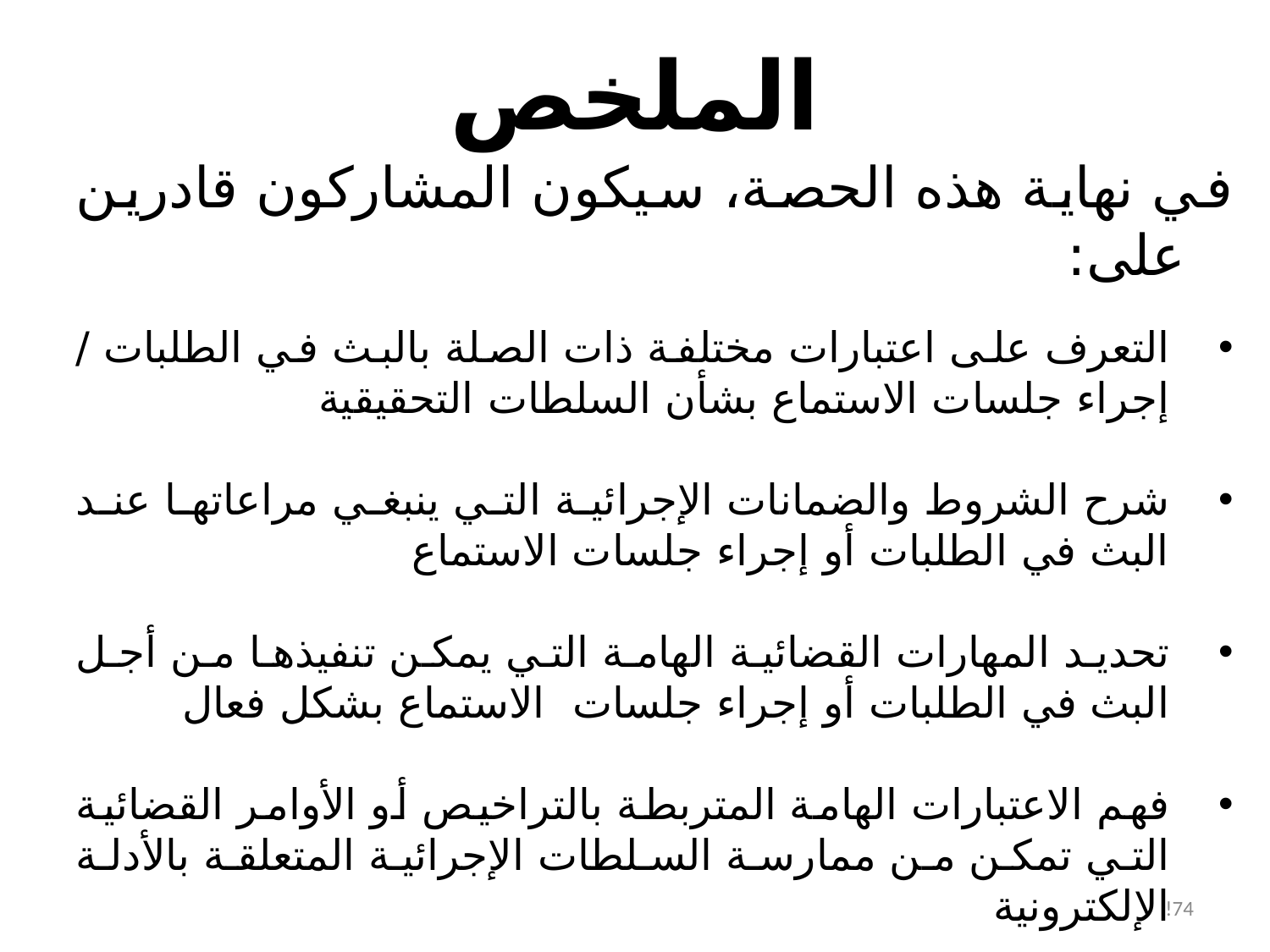

الملخص
في نهاية هذه الحصة، سيكون المشاركون قادرين على:

التعرف على اعتبارات مختلفة ذات الصلة بالبث في الطلبات / إجراء جلسات الاستماع بشأن السلطات التحقيقية

شرح الشروط والضمانات الإجرائية التي ينبغي مراعاتها عند البث في الطلبات أو إجراء جلسات الاستماع

تحديد المهارات القضائية الهامة التي يمكن تنفيذها من أجل البث في الطلبات أو إجراء جلسات  الاستماع بشكل فعال

فهم الاعتبارات الهامة المتربطة بالتراخيص أو الأوامر القضائية التي تمكن من ممارسة السلطات الإجرائية المتعلقة بالأدلة الإلكترونية
!74